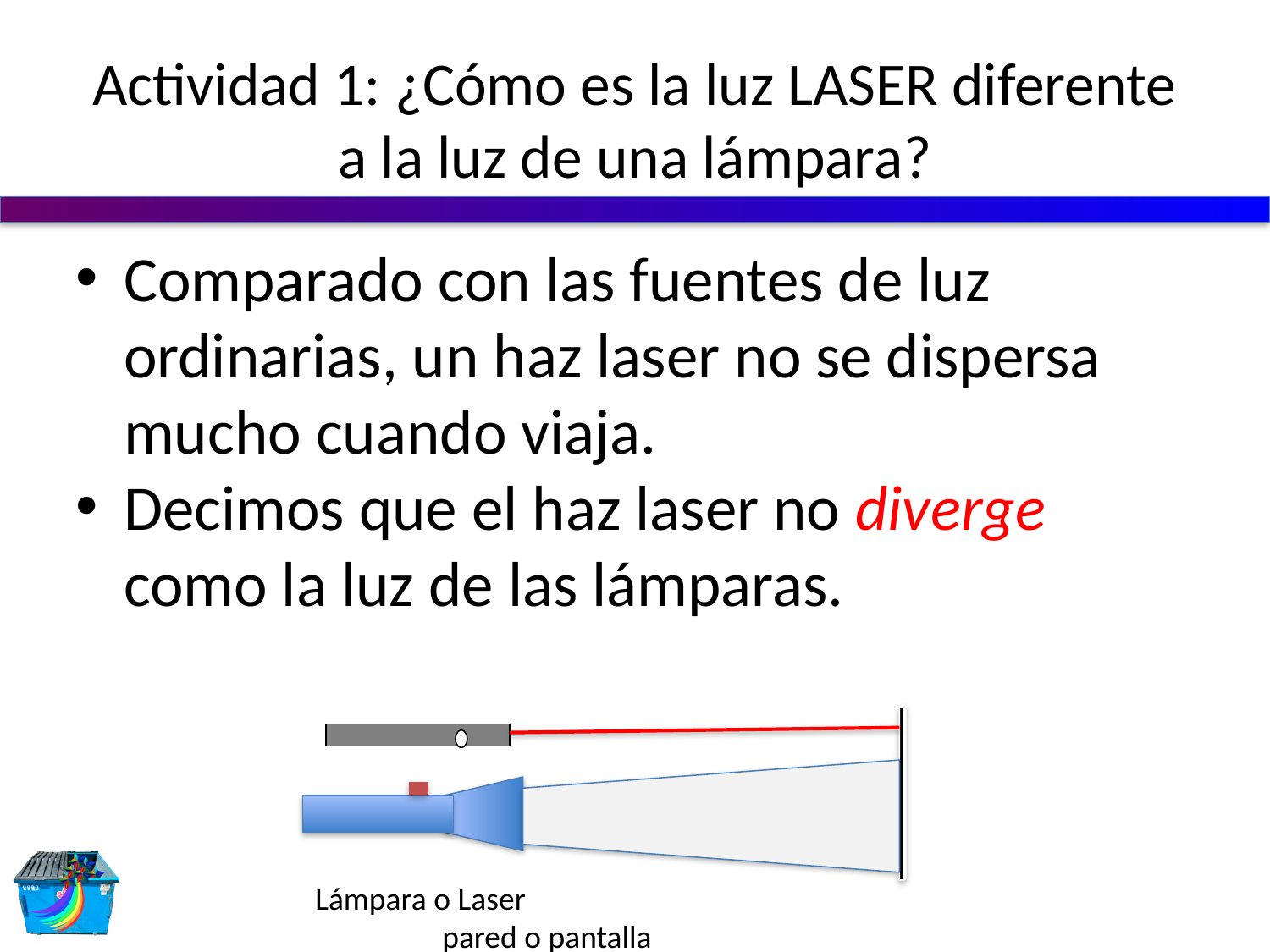

# Actividad 1: ¿Cómo es la luz LASER diferente a la luz de una lámpara?
Comparado con las fuentes de luz ordinarias, un haz laser no se dispersa mucho cuando viaja.
Decimos que el haz laser no diverge como la luz de las lámparas.

Lámpara o Laser					pared o pantalla